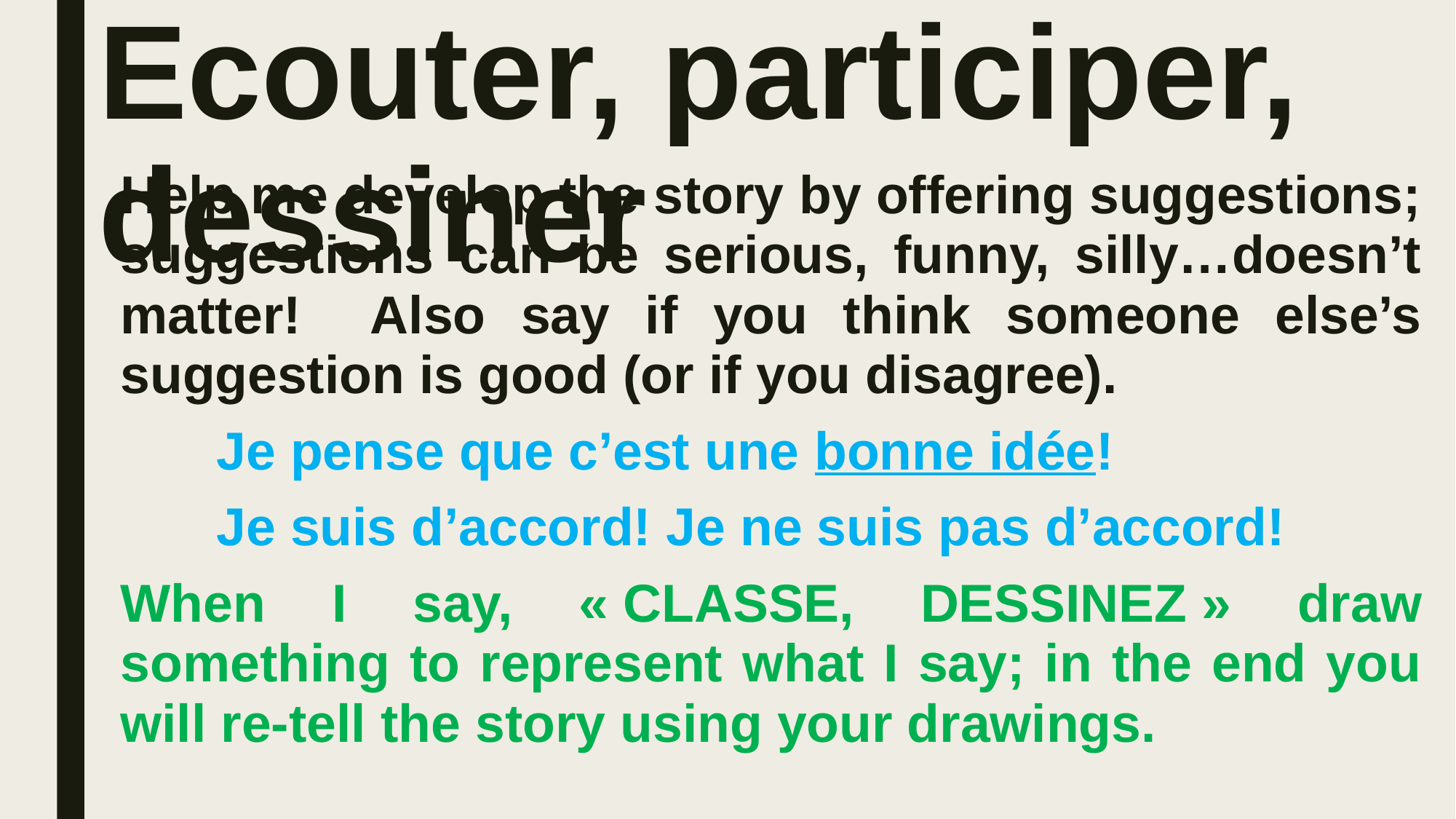

# Ecouter, participer, dessiner
Help me develop the story by offering suggestions; suggestions can be serious, funny, silly…doesn’t matter!  Also say if you think someone else’s suggestion is good (or if you disagree).
	Je pense que c’est une bonne idée!
	Je suis d’accord! Je ne suis pas d’accord!
When I say, « CLASSE, DESSINEZ » draw something to represent what I say; in the end you will re-tell the story using your drawings.